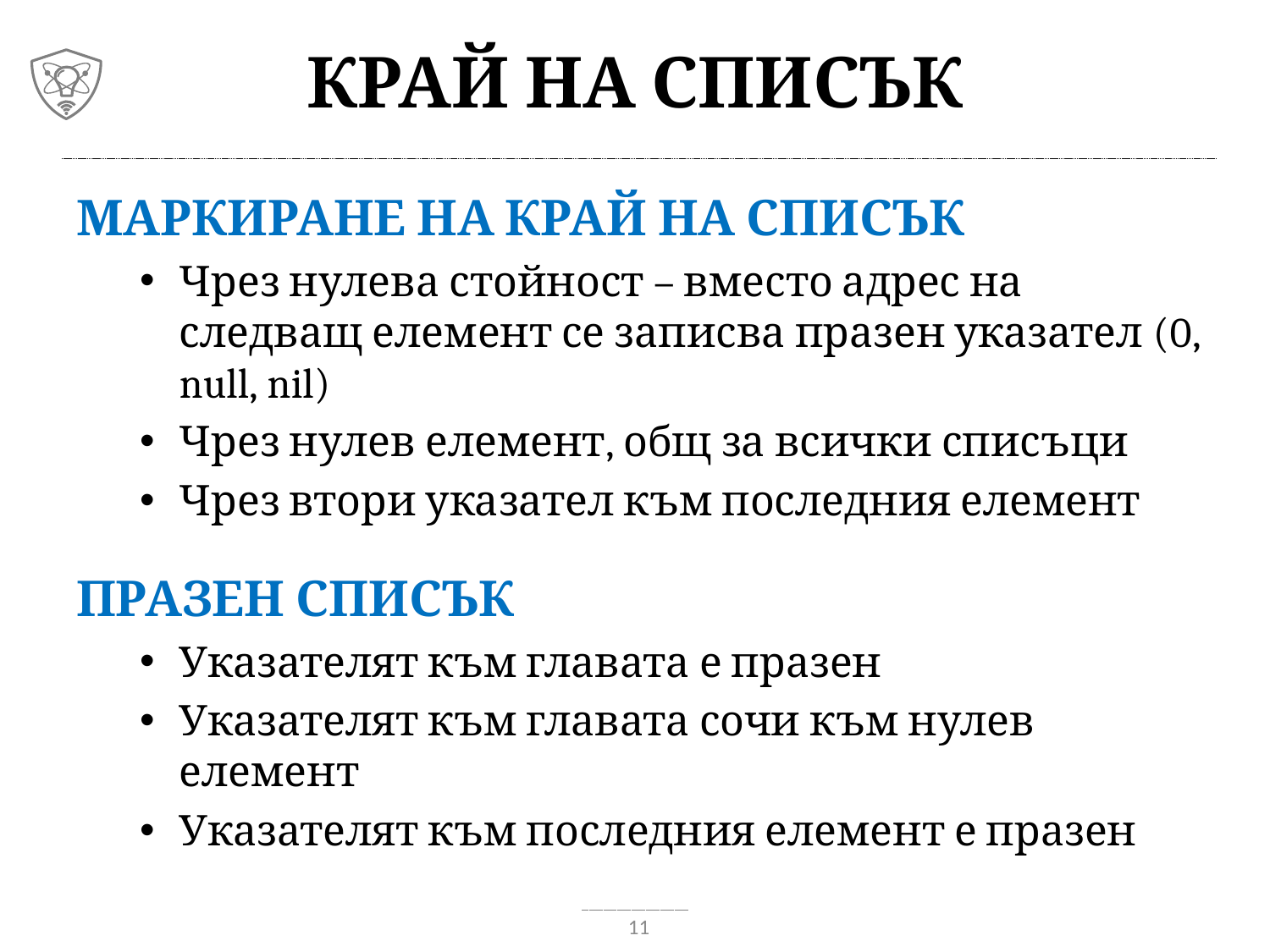

# Край на списък
Маркиране на край на списък
Чрез нулева стойност – вместо адрес на следващ елемент се записва празен указател (0, null, nil)
Чрез нулев елемент, общ за всички списъци
Чрез втори указател към последния елемент
Празен списък
Указателят към главата е празен
Указателят към главата сочи към нулев елемент
Указателят към последния елемент е празен

11